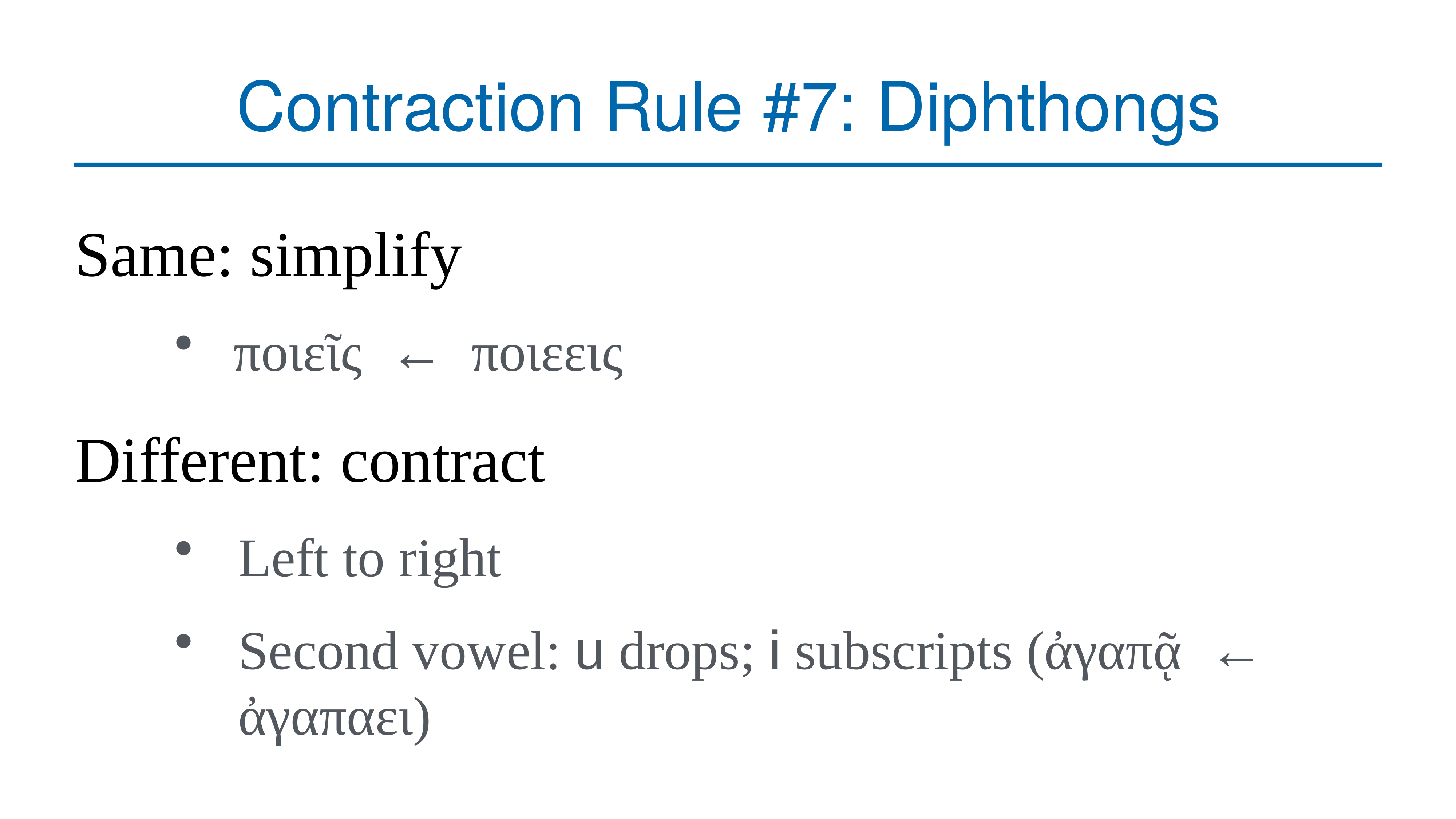

# Contraction Rule #7: Diphthongs
Same: simplify
ποιεῖς  ←  ποιεεις
Different: contract
Left to right
Second vowel: u drops; i subscripts (ἀγαπᾷ  ←  ἀγαπαει)